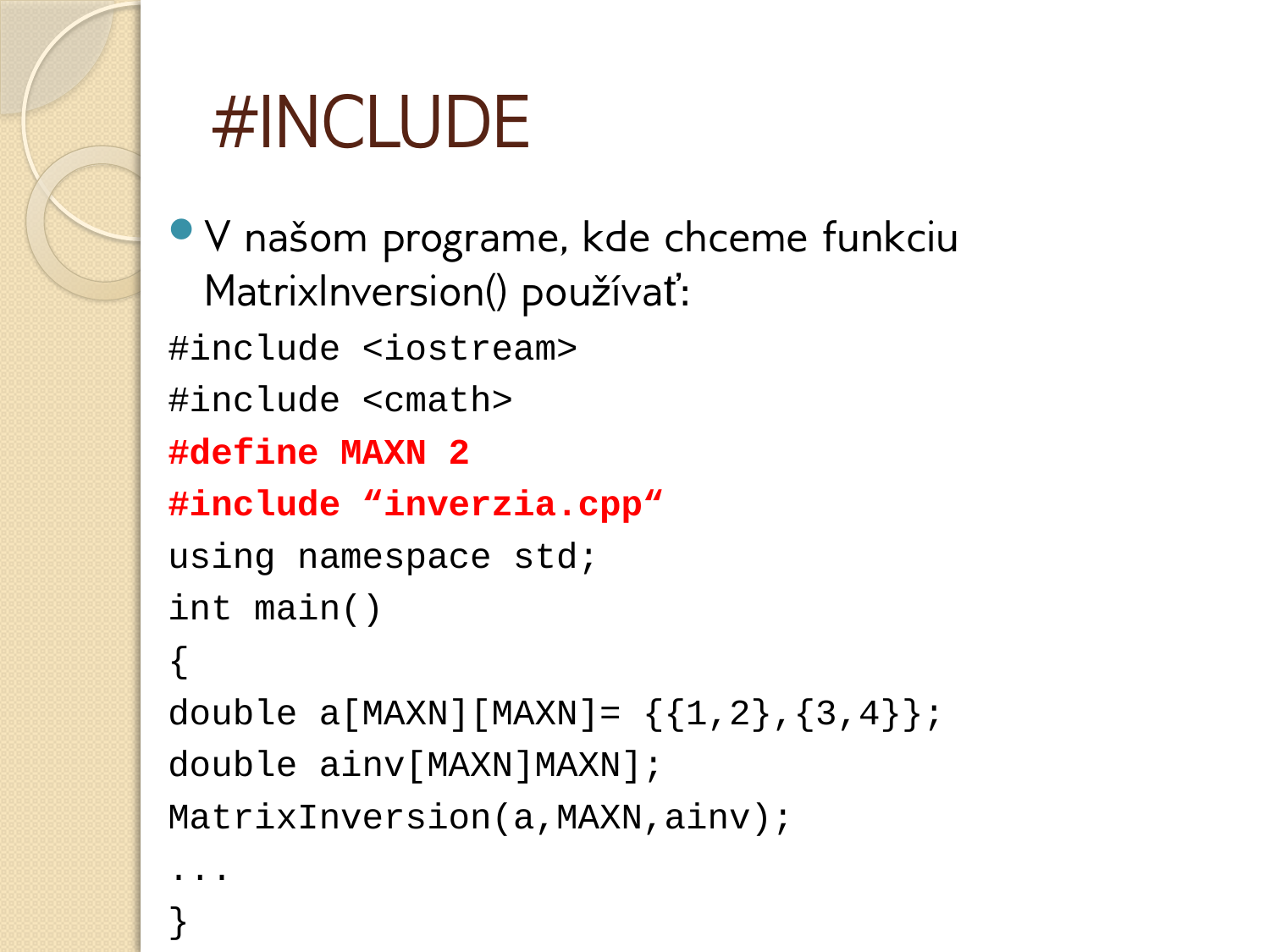

# #INCLUDE
V našom programe, kde chceme funkciu MatrixInversion() používať:
#include <iostream>
#include <cmath>
#define MAXN 2
#include “inverzia.cpp“
using namespace std;
int main()
{
	double a[MAXN][MAXN]= {{1,2},{3,4}};
	double ainv[MAXN]MAXN];
	MatrixInversion(a,MAXN,ainv);
	...
}